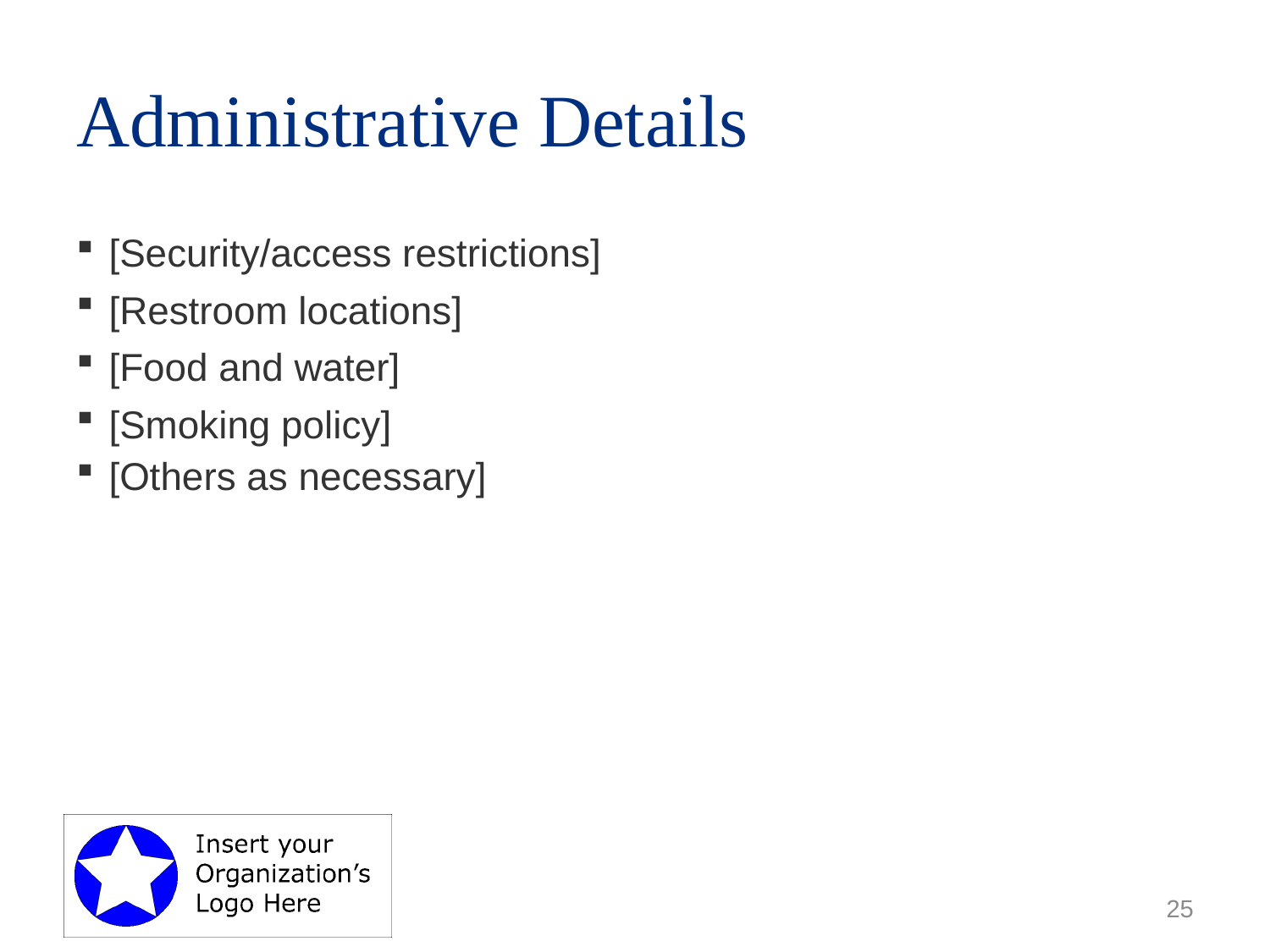

# Administrative Details
[Security/access restrictions]
[Restroom locations]
[Food and water]
[Smoking policy]
[Others as necessary]

25